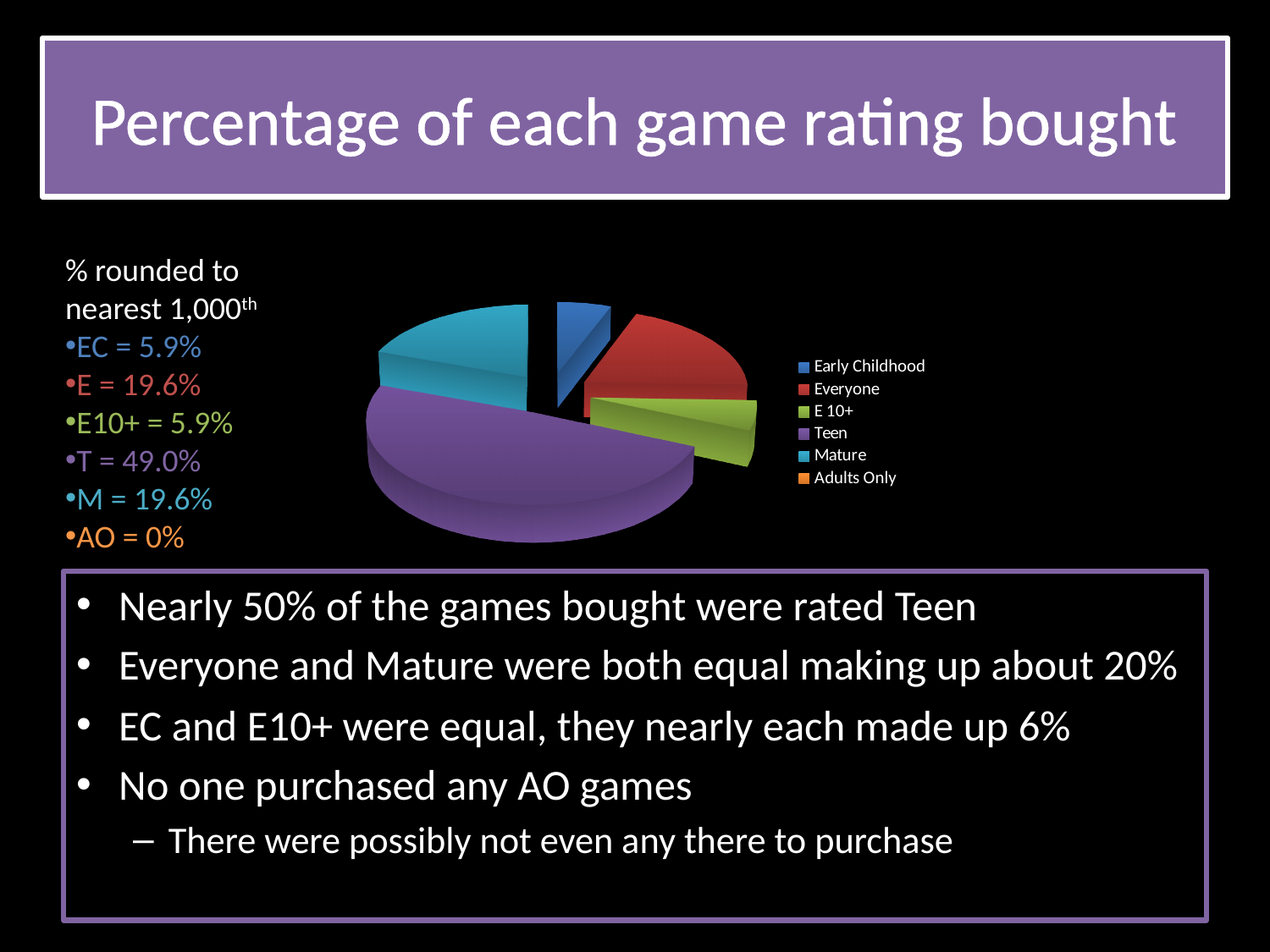

# Percentage of each game rating bought

[unsupported chart]

% rounded to nearest 1,000th
EC = 5.9%
E = 19.6%
E10+ = 5.9%
T = 49.0%
M = 19.6%
AO = 0%
Nearly 50% of the games bought were rated Teen
Everyone and Mature were both equal making up about 20%
EC and E10+ were equal, they nearly each made up 6%
No one purchased any AO games
There were possibly not even any there to purchase